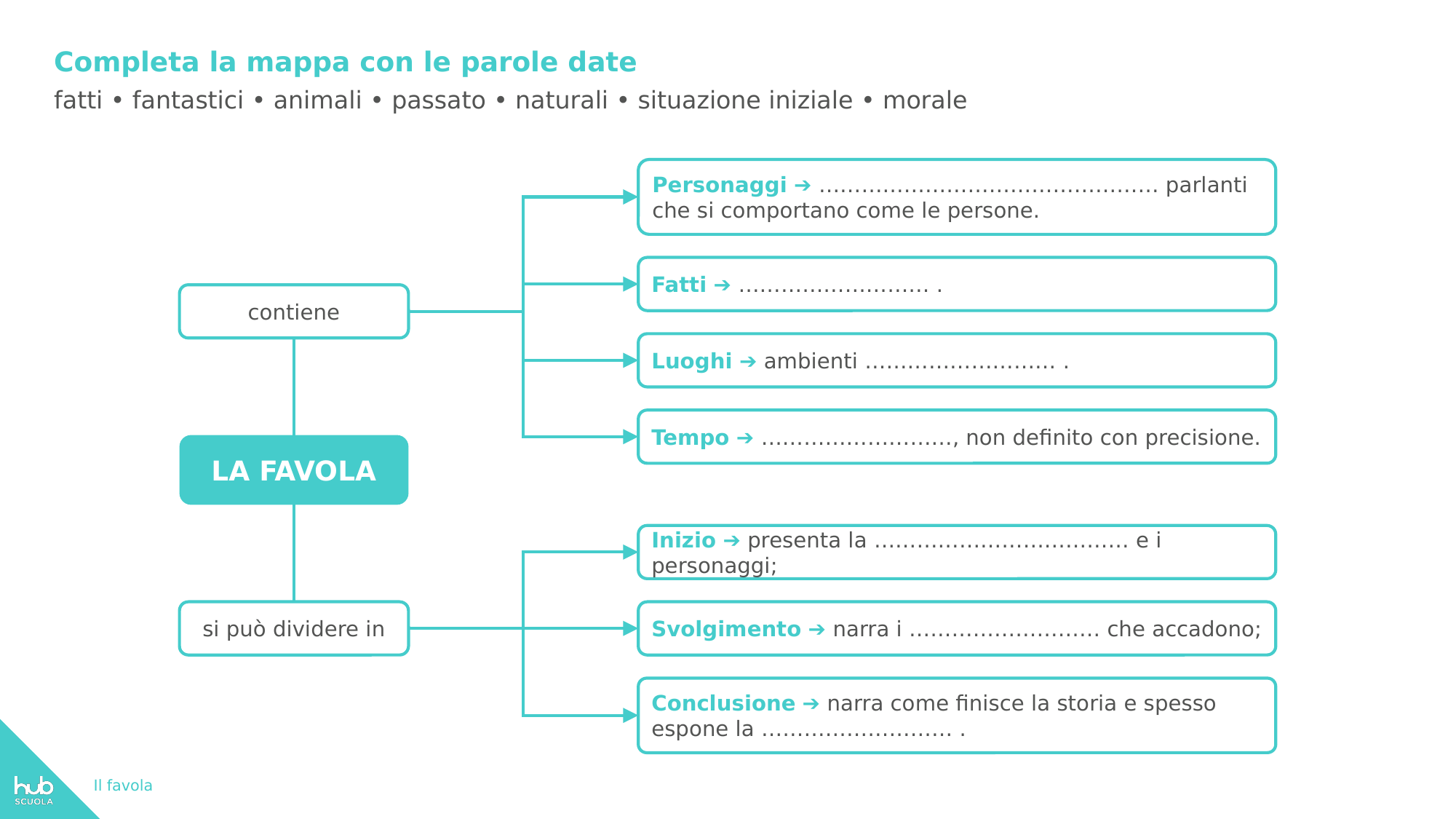

Completa la mappa con le parole date
fatti • fantastici • animali • passato • naturali • situazione iniziale • morale
Personaggi ➔ ………………………………………… parlanti che si comportano come le persone.
Fatti ➔ ……………………… .
contiene
Luoghi ➔ ambienti ……………………… .
Tempo ➔ ………………………, non definito con precisione.
LA FAVOLA
Inizio ➔ presenta la ……………………………… e i personaggi;
si può dividere in
Svolgimento ➔ narra i ……………………… che accadono;
Conclusione ➔ narra come finisce la storia e spesso espone la ……………………… .